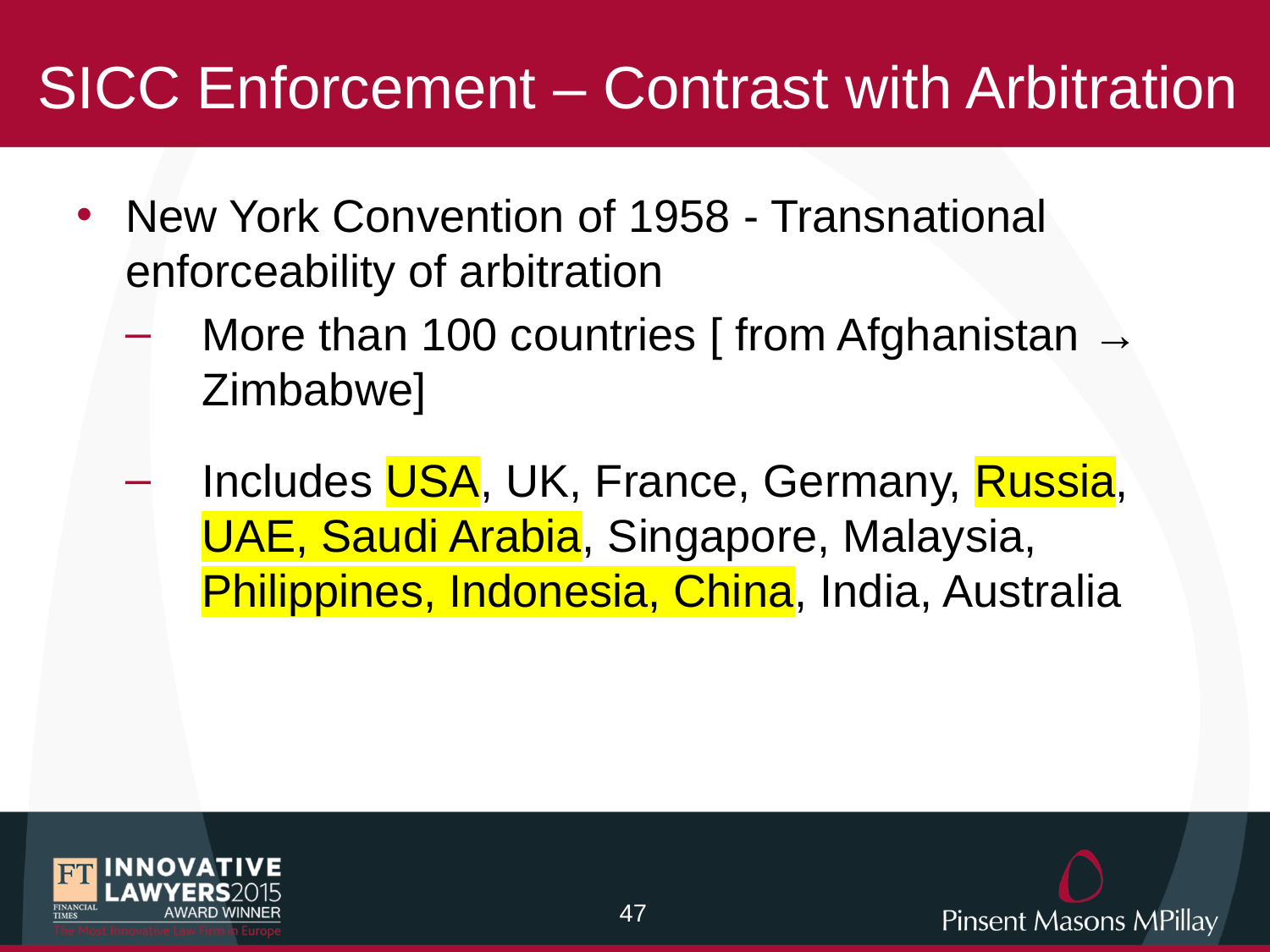

# SICC Enforcement – Contrast with Arbitration
New York Convention of 1958 - Transnational enforceability of arbitration
More than 100 countries [ from Afghanistan → Zimbabwe]

Includes USA, UK, France, Germany, Russia, UAE, Saudi Arabia, Singapore, Malaysia, Philippines, Indonesia, China, India, Australia
47